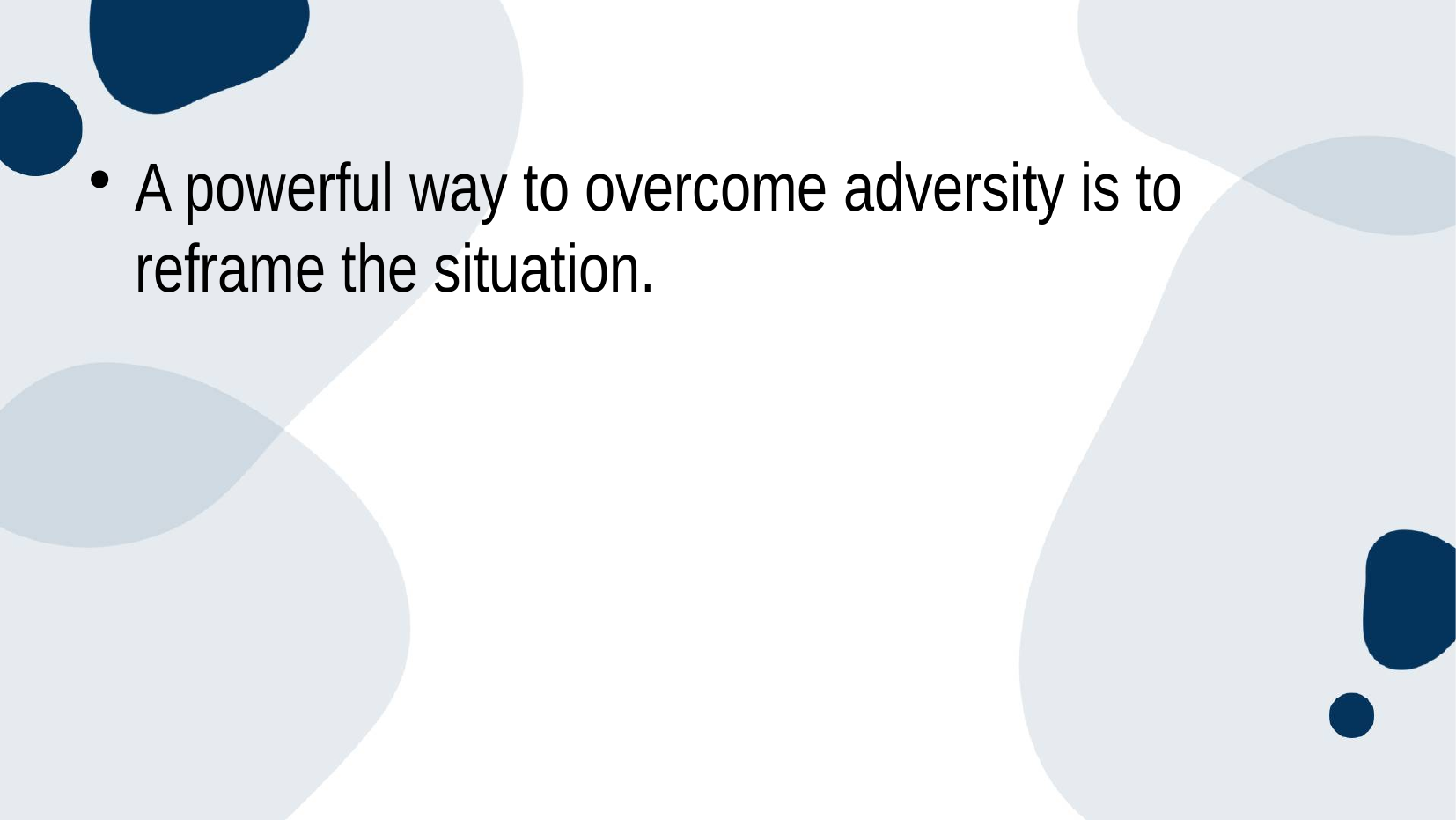

# A powerful way to overcome adversity is to reframe the situation.